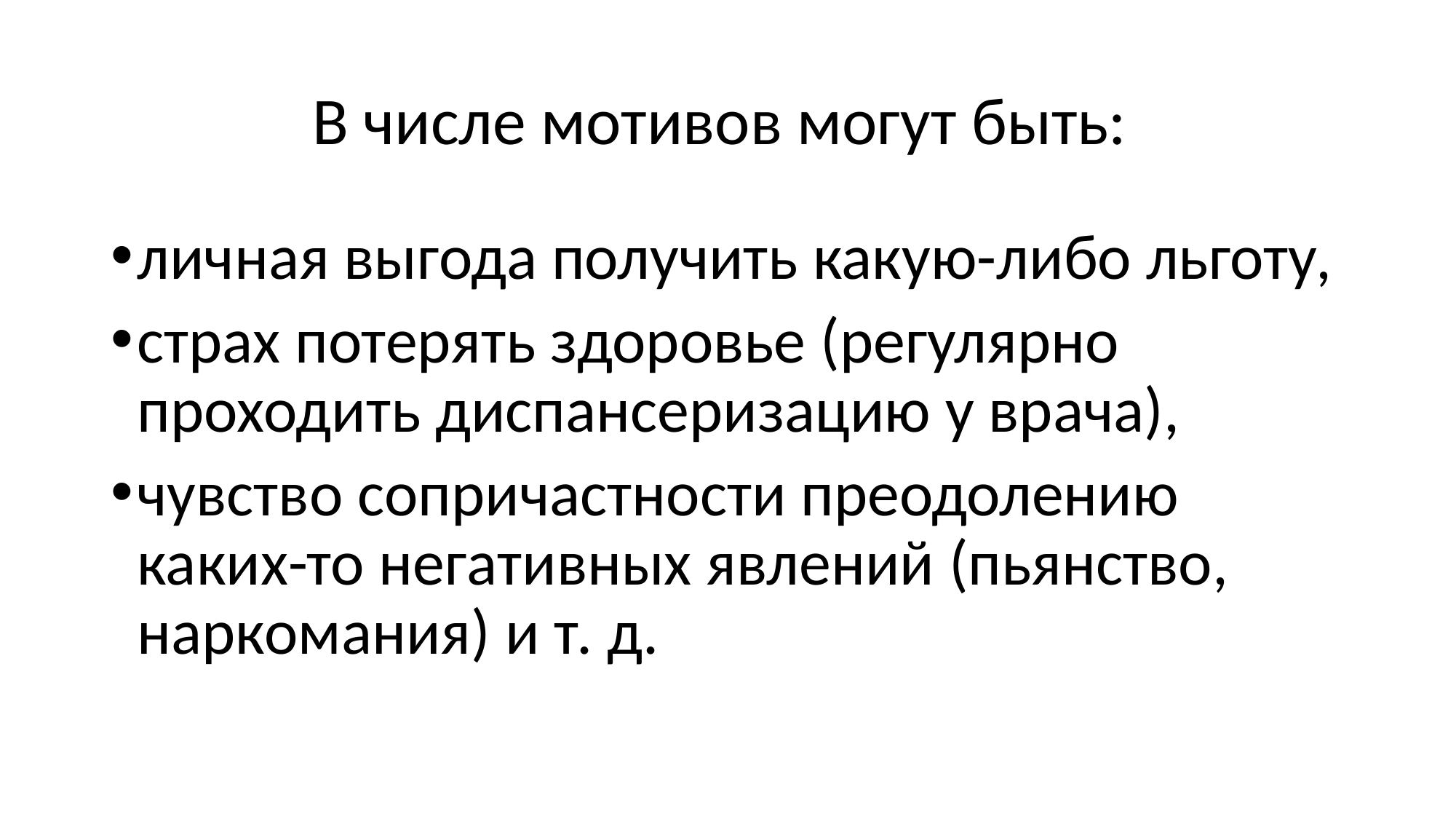

# В числе мотивов могут быть:
личная выгода получить какую-либо льготу,
страх потерять здоровье (регулярно проходить диспансеризацию у врача),
чувство сопричастности преодолению каких-то негативных явлений (пьянство, наркомания) и т. д.